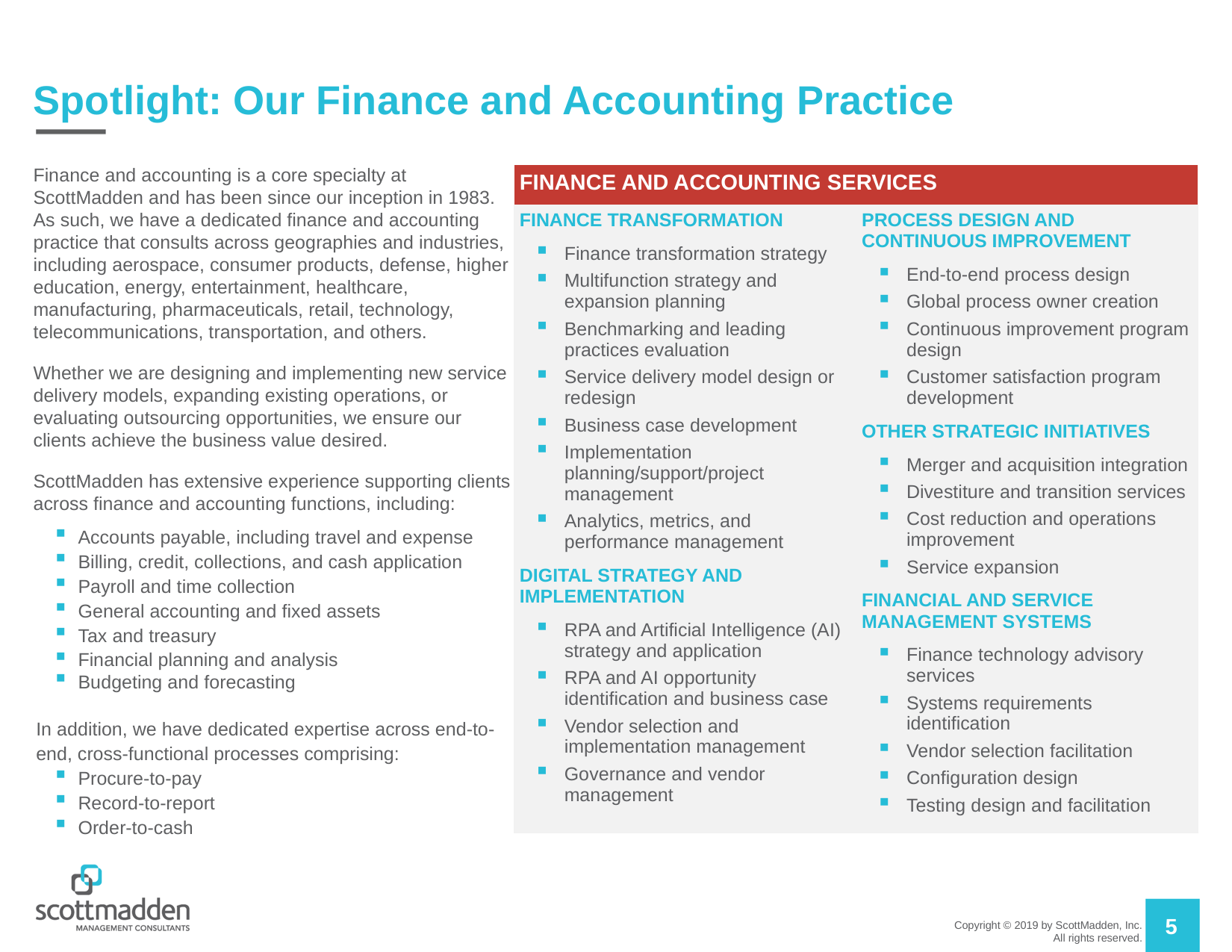

# Spotlight: Our Finance and Accounting Practice
Finance and accounting is a core specialty at ScottMadden and has been since our inception in 1983. As such, we have a dedicated finance and accounting practice that consults across geographies and industries, including aerospace, consumer products, defense, higher education, energy, entertainment, healthcare, manufacturing, pharmaceuticals, retail, technology, telecommunications, transportation, and others.
Whether we are designing and implementing new service delivery models, expanding existing operations, or evaluating outsourcing opportunities, we ensure our clients achieve the business value desired.
ScottMadden has extensive experience supporting clients across finance and accounting functions, including:
Accounts payable, including travel and expense
Billing, credit, collections, and cash application
Payroll and time collection
General accounting and fixed assets
Tax and treasury
Financial planning and analysis
Budgeting and forecasting
In addition, we have dedicated expertise across end-to-end, cross-functional processes comprising:
Procure-to-pay
Record-to-report
Order-to-cash
| FINANCE AND ACCOUNTING SERVICES |  |
| --- | --- |
| FINANCE TRANSFORMATION Finance transformation strategy Multifunction strategy and expansion planning Benchmarking and leading practices evaluation Service delivery model design or redesign Business case development Implementation planning/support/project management Analytics, metrics, and performance management DIGITAL STRATEGY AND IMPLEMENTATION RPA and Artificial Intelligence (AI) strategy and application RPA and AI opportunity identification and business case Vendor selection and implementation management Governance and vendor management | PROCESS DESIGN AND CONTINUOUS IMPROVEMENT End-to-end process design Global process owner creation Continuous improvement program design Customer satisfaction program development OTHER STRATEGIC INITIATIVES Merger and acquisition integration Divestiture and transition services Cost reduction and operations improvement Service expansion FINANCIAL AND SERVICE MANAGEMENT SYSTEMS Finance technology advisory services Systems requirements identification Vendor selection facilitation Configuration design Testing design and facilitation |
5